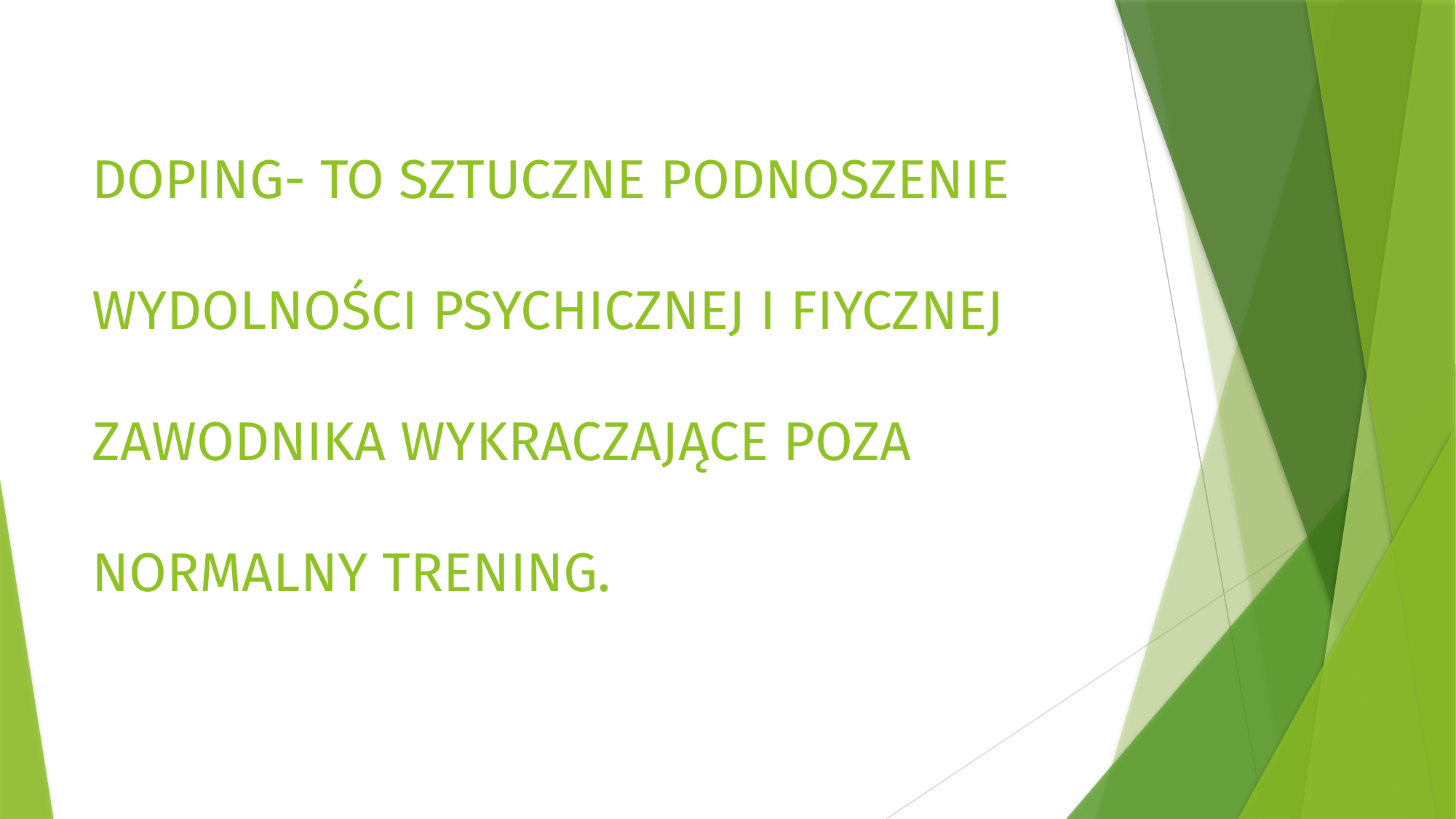

# DOPING- TO SZTUCZNE PODNOSZENIE WYDOLNOŚCI PSYCHICZNEJ I FIYCZNEJ ZAWODNIKA WYKRACZAJĄCE POZA NORMALNY TRENING.